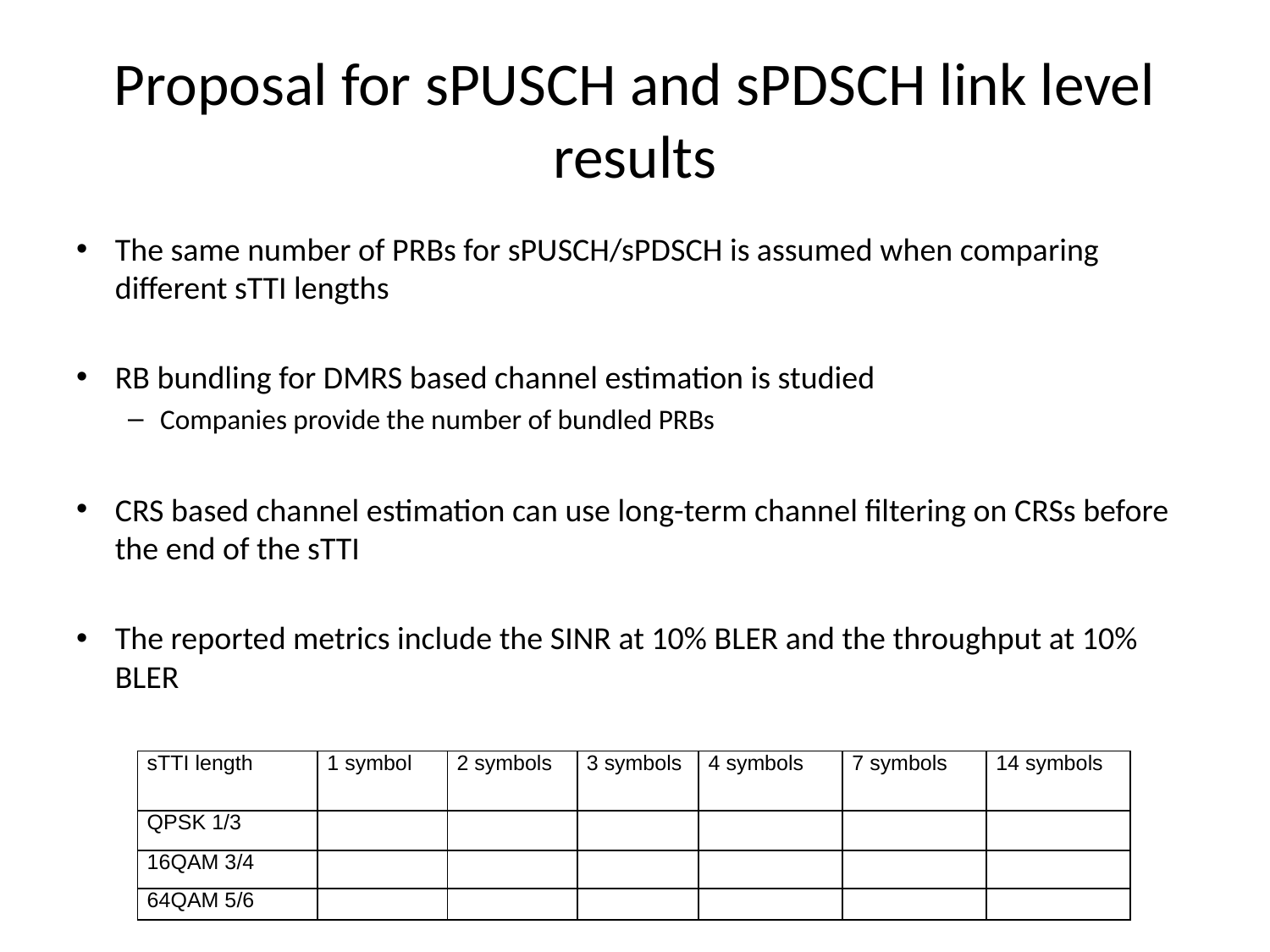

# Proposal for sPUSCH and sPDSCH link level results
The same number of PRBs for sPUSCH/sPDSCH is assumed when comparing different sTTI lengths

RB bundling for DMRS based channel estimation is studied
Companies provide the number of bundled PRBs

CRS based channel estimation can use long-term channel filtering on CRSs before the end of the sTTI

The reported metrics include the SINR at 10% BLER and the throughput at 10% BLER

| sTTI length | 1 symbol | 2 symbols | 3 symbols | 4 symbols | 7 symbols | 14 symbols |
| --- | --- | --- | --- | --- | --- | --- |
| QPSK 1/3 |  |  |  |  |  |  |
| 16QAM 3/4 |  |  |  |  |  |  |
| 64QAM 5/6 |  |  |  |  |  |  |